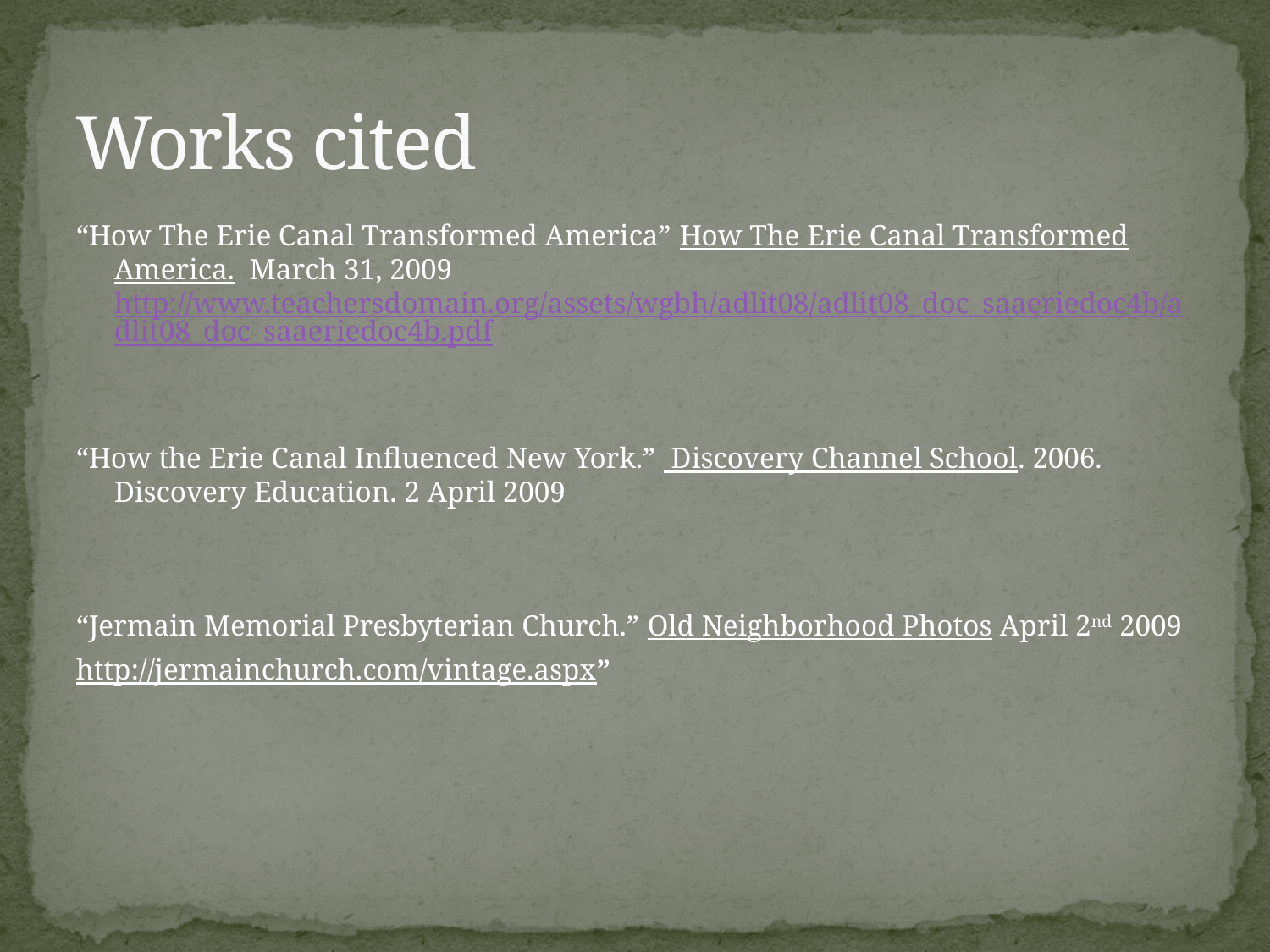

# Works cited
“How The Erie Canal Transformed America” How The Erie Canal Transformed America.  March 31, 2009  http://www.teachersdomain.org/assets/wgbh/adlit08/adlit08_doc_saaeriedoc4b/adlit08_doc_saaeriedoc4b.pdf

“How the Erie Canal Influenced New York.”  Discovery Channel School. 2006.
Discovery Education. 2 April 2009

“Jermain Memorial Presbyterian Church.” Old Neighborhood Photos April 2nd 2009
http://jermainchurch.com/vintage.aspx”